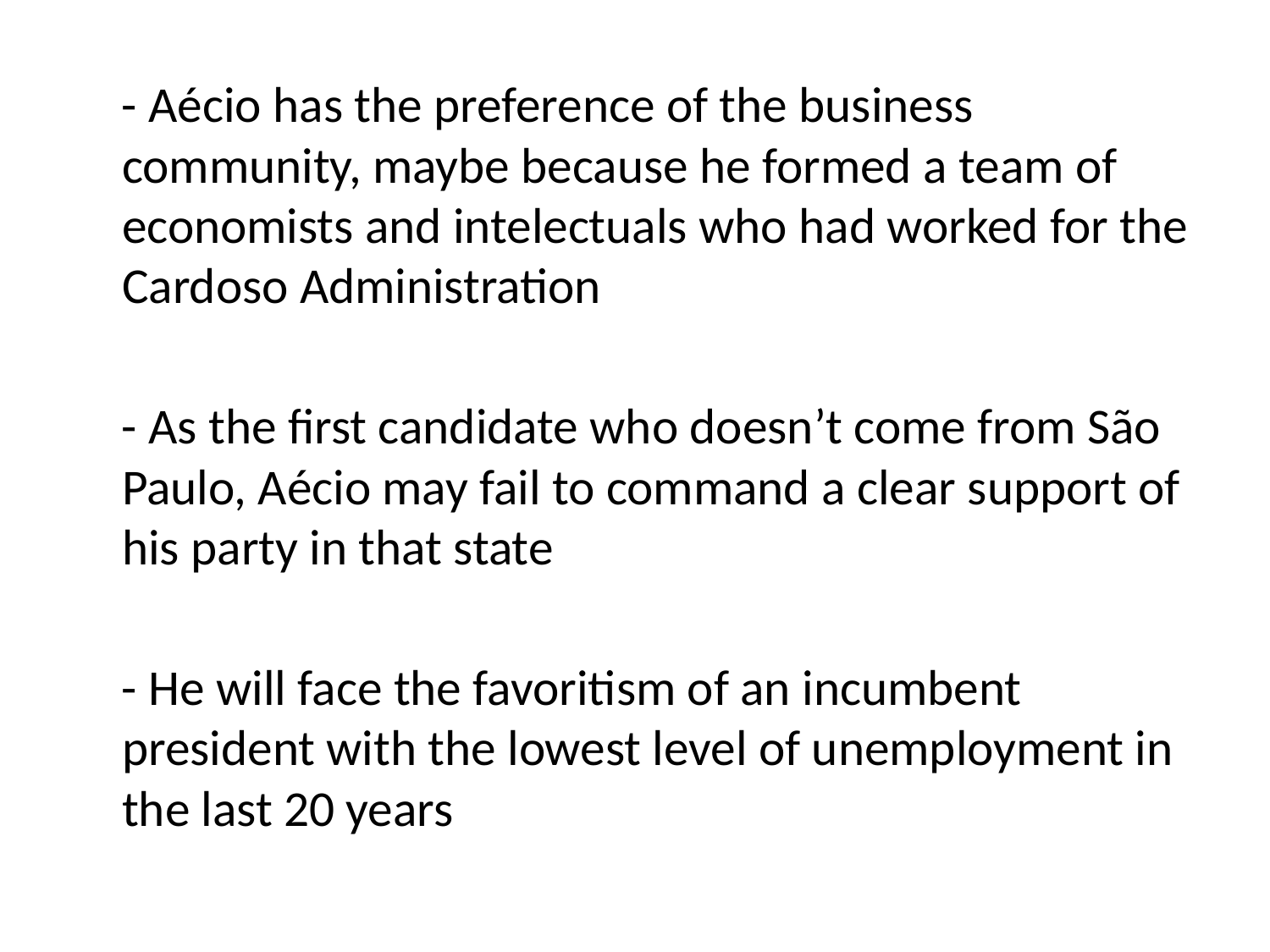

- Aécio has the preference of the business community, maybe because he formed a team of economists and intelectuals who had worked for the Cardoso Administration

    - As the first candidate who doesn’t come from São Paulo, Aécio may fail to command a clear support of his party in that state

    - He will face the favoritism of an incumbent president with the lowest level of unemployment in the last 20 years